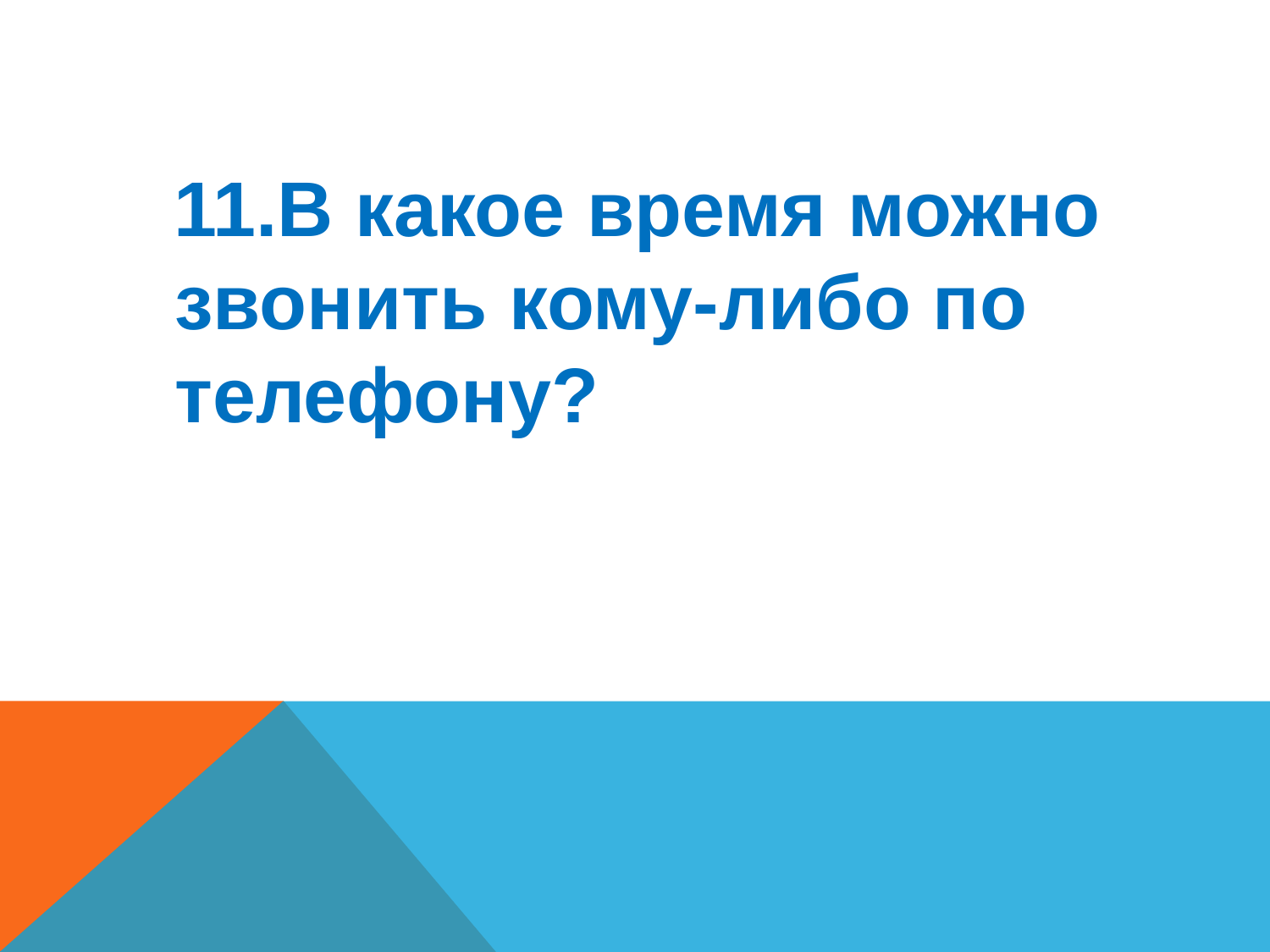

#
      11.В какое время можно звонить кому-либо по телефону?